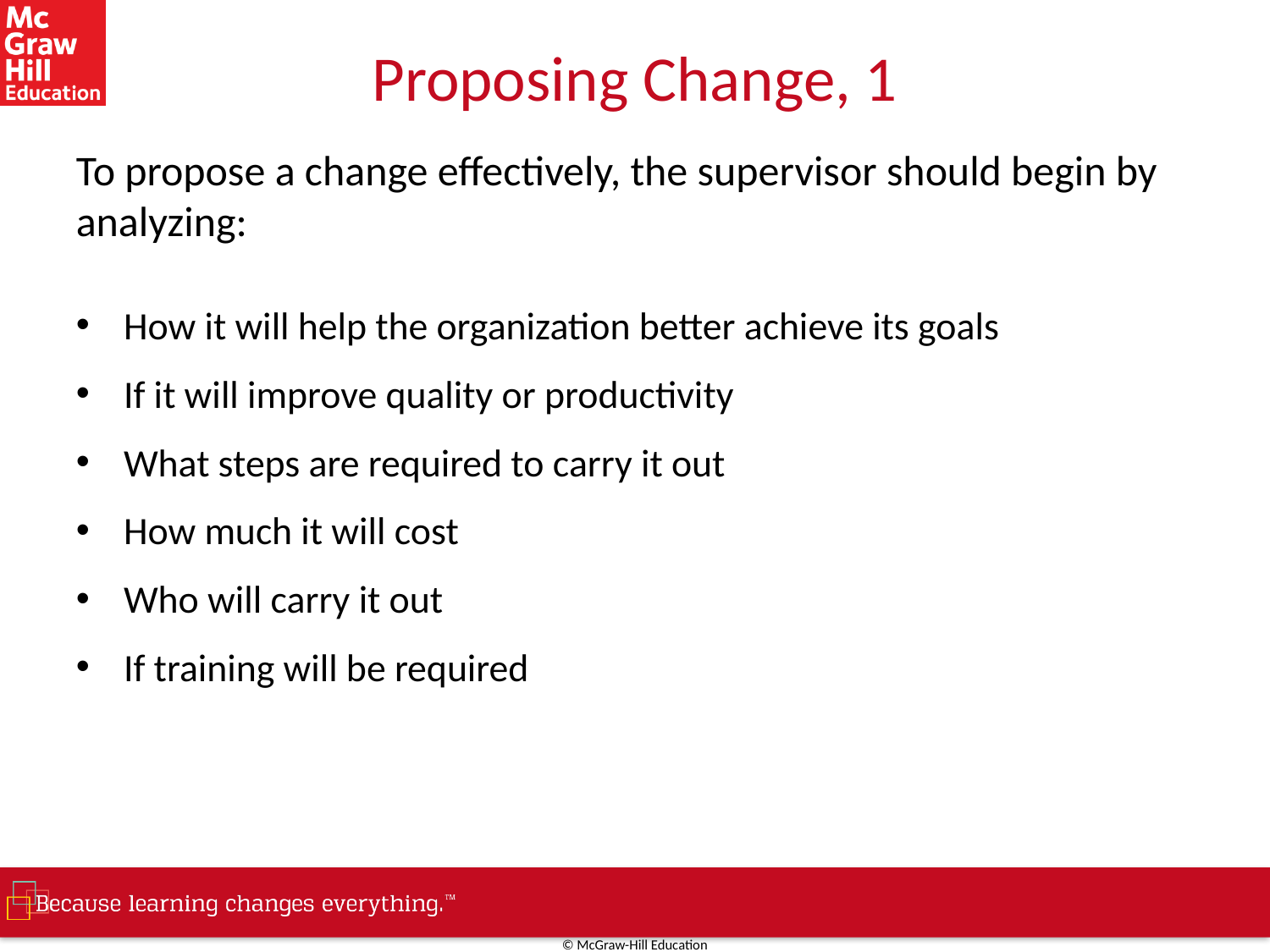

# Proposing Change, 1
To propose a change effectively, the supervisor should begin by analyzing:

How it will help the organization better achieve its goals
If it will improve quality or productivity
What steps are required to carry it out
How much it will cost
Who will carry it out
If training will be required